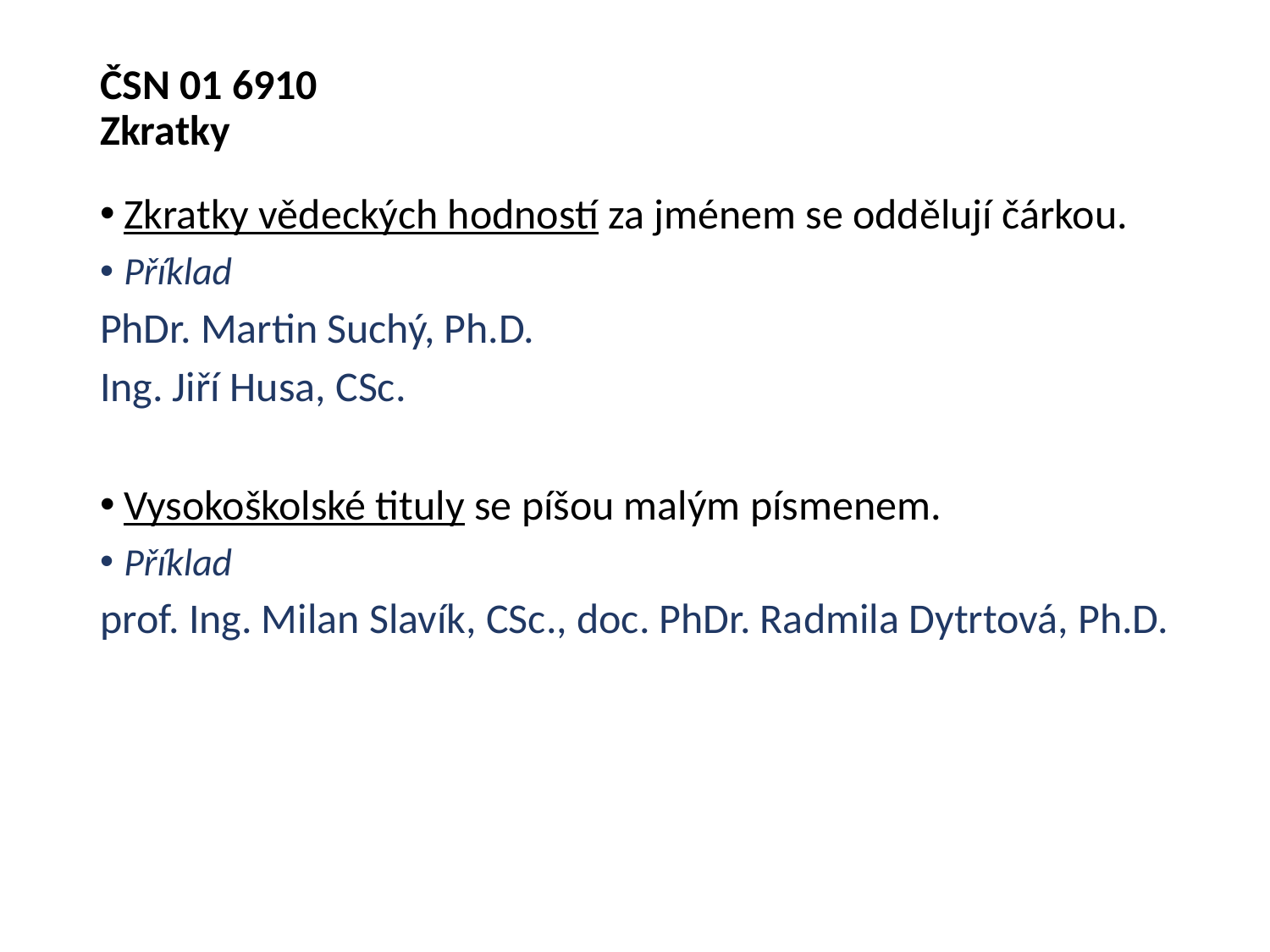

# ČSN 01 6910 Zkratky
Zkratky vědeckých hodností za jménem se oddělují čárkou.
Příklad
PhDr. Martin Suchý, Ph.D.
Ing. Jiří Husa, CSc.

Vysokoškolské tituly se píšou malým písmenem.
Příklad
prof. Ing. Milan Slavík, CSc., doc. PhDr. Radmila Dytrtová, Ph.D.